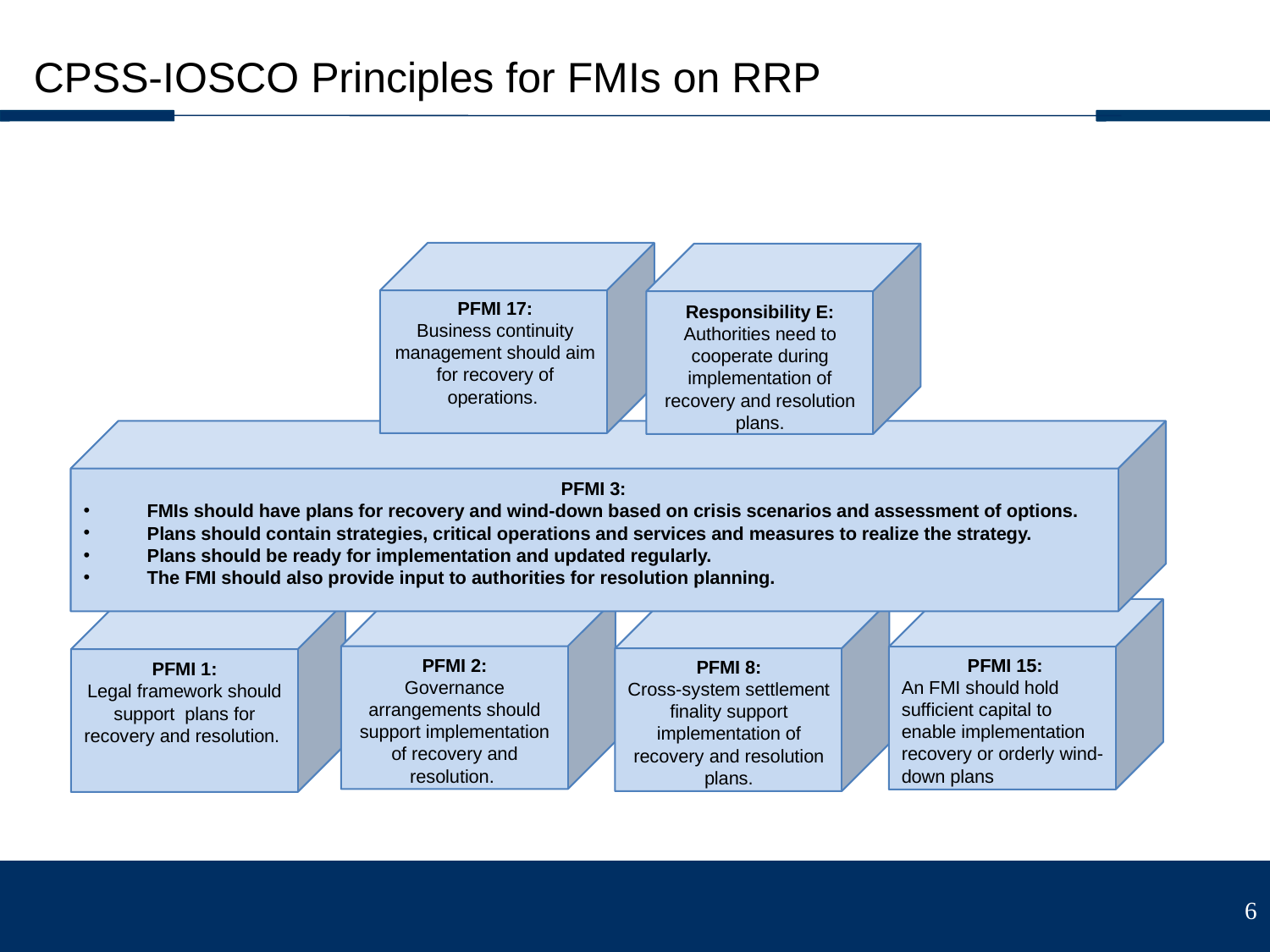

CPSS-IOSCO Principles for FMIs on RRP

PFMI 17:
Business continuity management should aim for recovery of operations.
Responsibility E:
Authorities need to cooperate during implementation of recovery and resolution plans.

PFMI 3:
FMIs should have plans for recovery and wind-down based on crisis scenarios and assessment of options.
Plans should contain strategies, critical operations and services and measures to realize the strategy.
Plans should be ready for implementation and updated regularly.
The FMI should also provide input to authorities for resolution planning.

PFMI 2:
Governance arrangements should support implementation of recovery and resolution.
PFMI 15:
An FMI should hold sufficient capital to enable implementation recovery or orderly wind-down plans
PFMI 8:
Cross-system settlement finality support implementation of recovery and resolution plans.
PFMI 1:
Legal framework should support  plans for recovery and resolution.
6